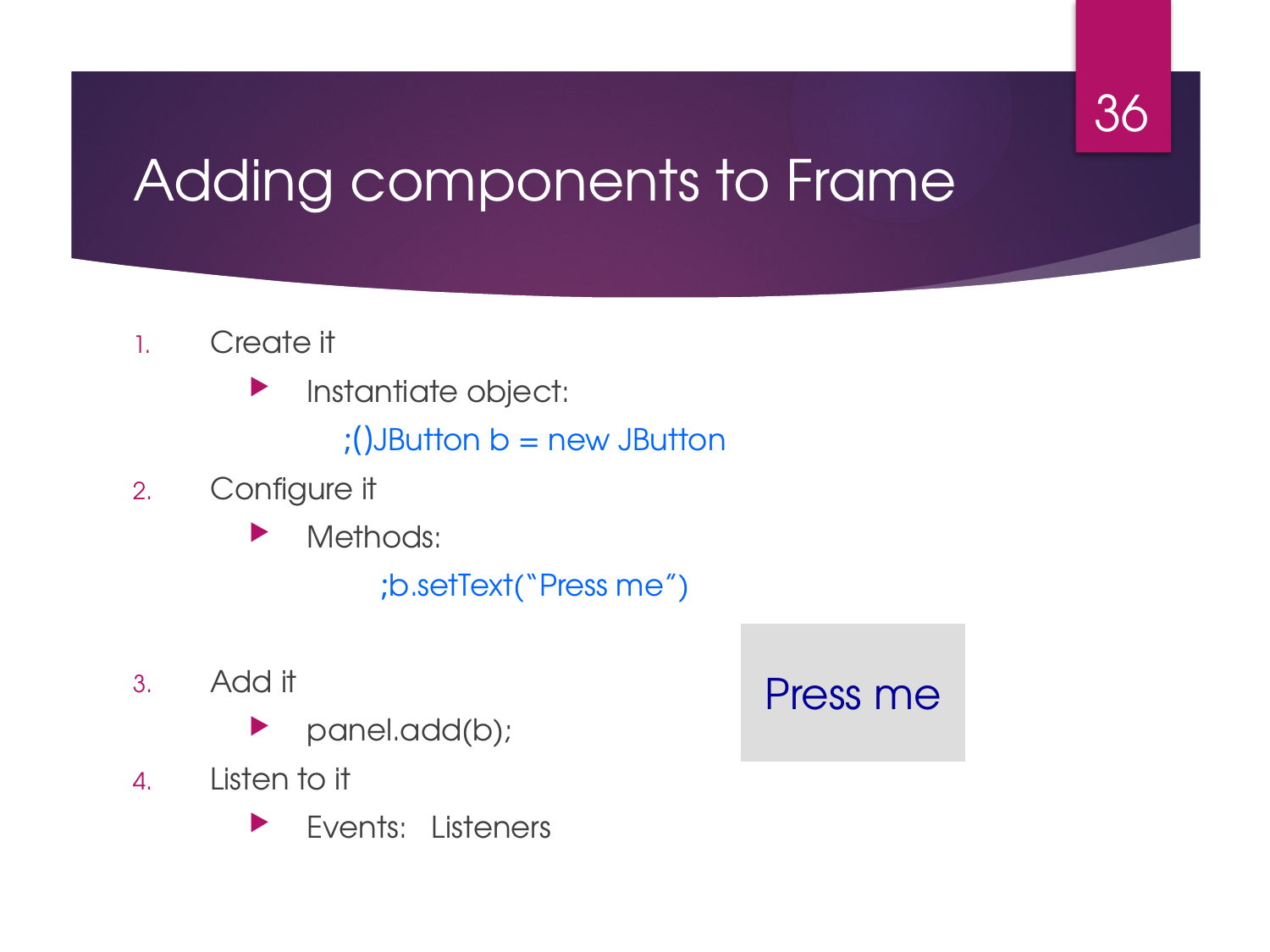

36
# Adding components to Frame
Create it
Instantiate object:
JButton b = new JButton();
Configure it
Methods:
b.setText(“Press me”);

Add it
panel.add(b);
Listen to it
Events:   Listeners
Press me